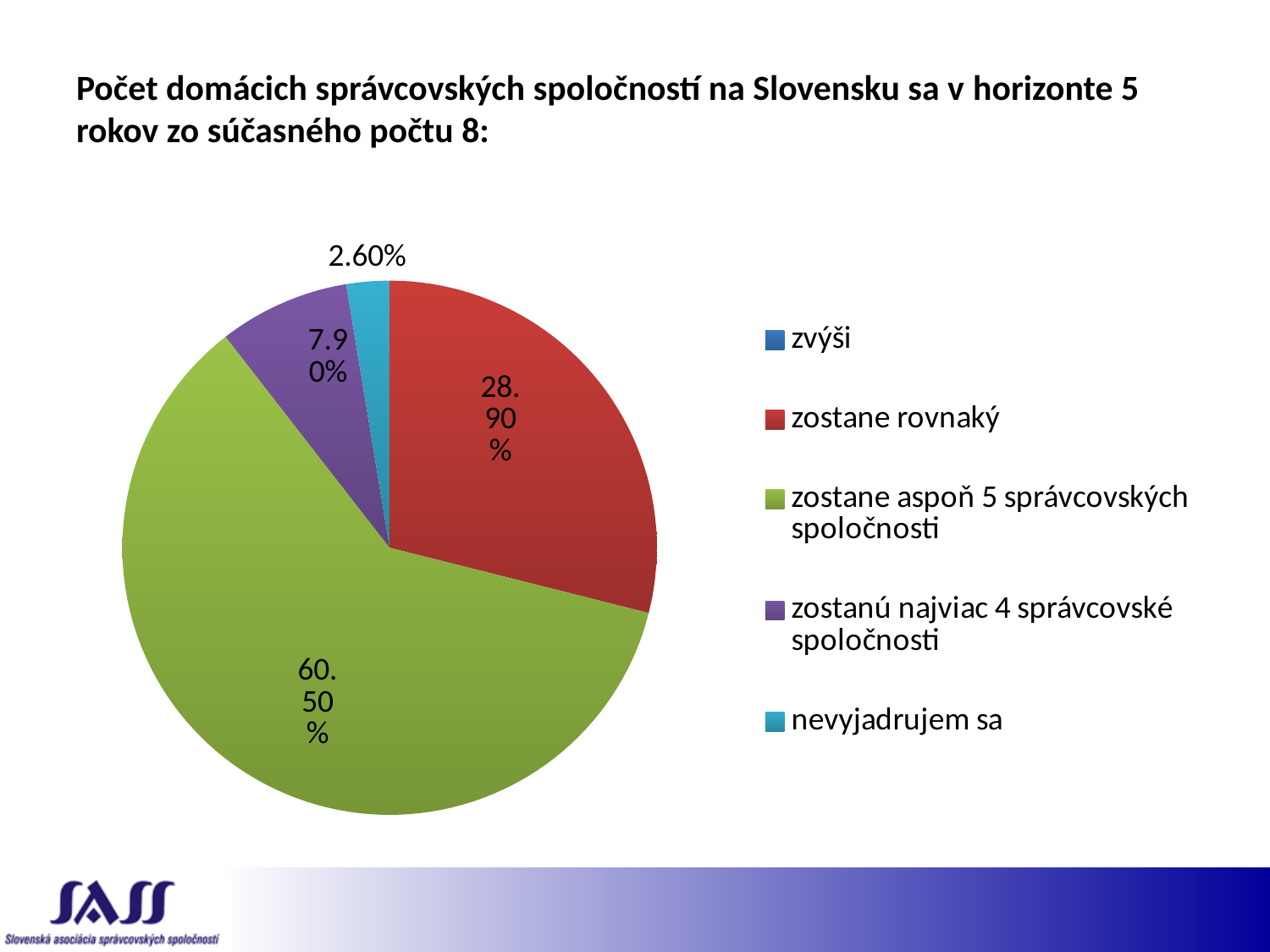

# Počet domácich správcovských spoločností na Slovensku sa v horizonte 5 rokov zo súčasného počtu 8:

### Chart

| Category |  |
|---|---|
| zvýši | 0.0 |
| zostane rovnaký | 0.2890000000000001 |
| zostane aspoň 5 správcovských spoločnosti | 0.6050000000000002 |
| zostanú najviac 4 správcovské spoločnosti | 0.07900000000000003 |
| nevyjadrujem sa | 0.026 |